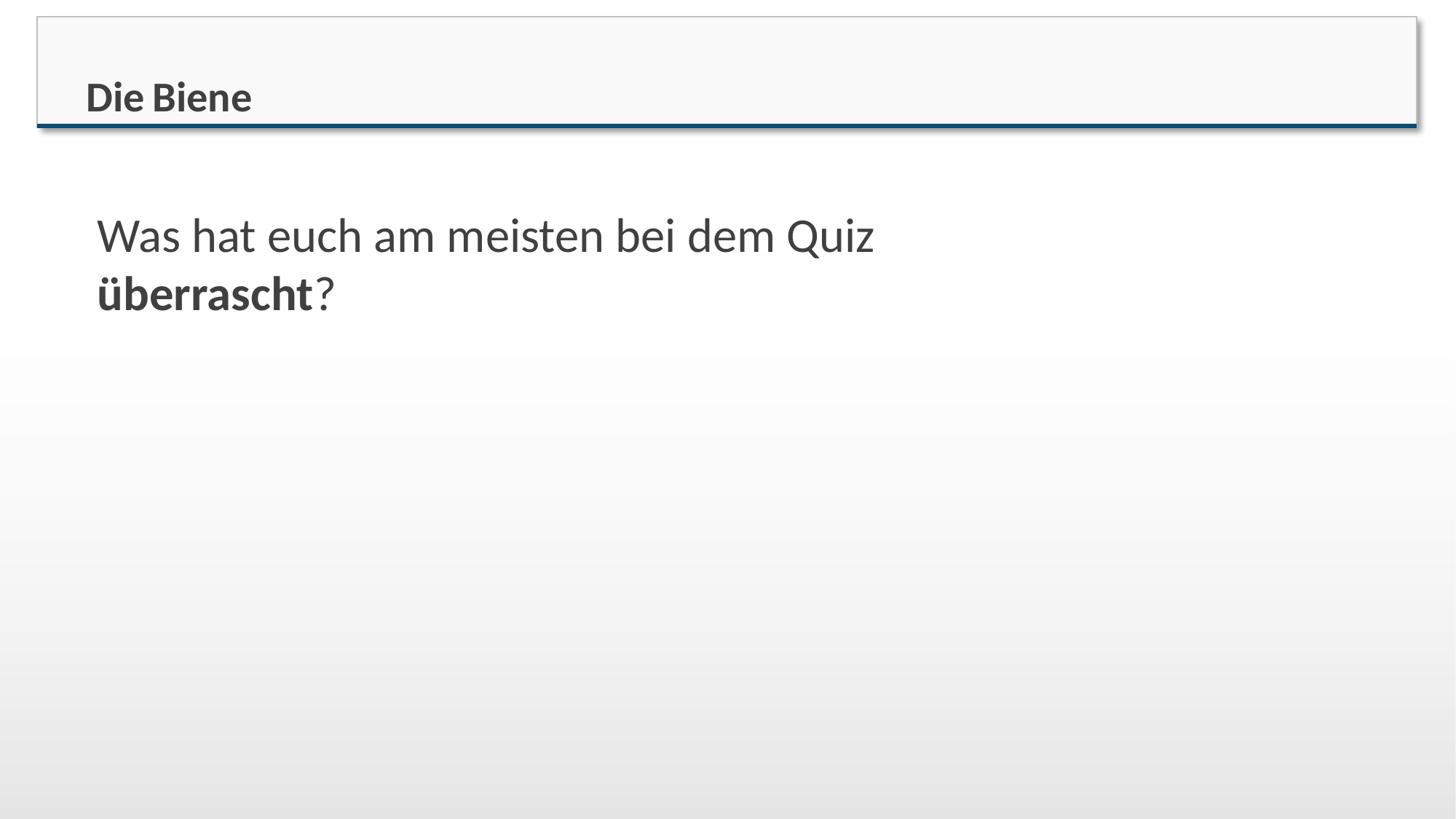

Die Biene
Was hat euch am meisten bei dem Quiz überrascht?